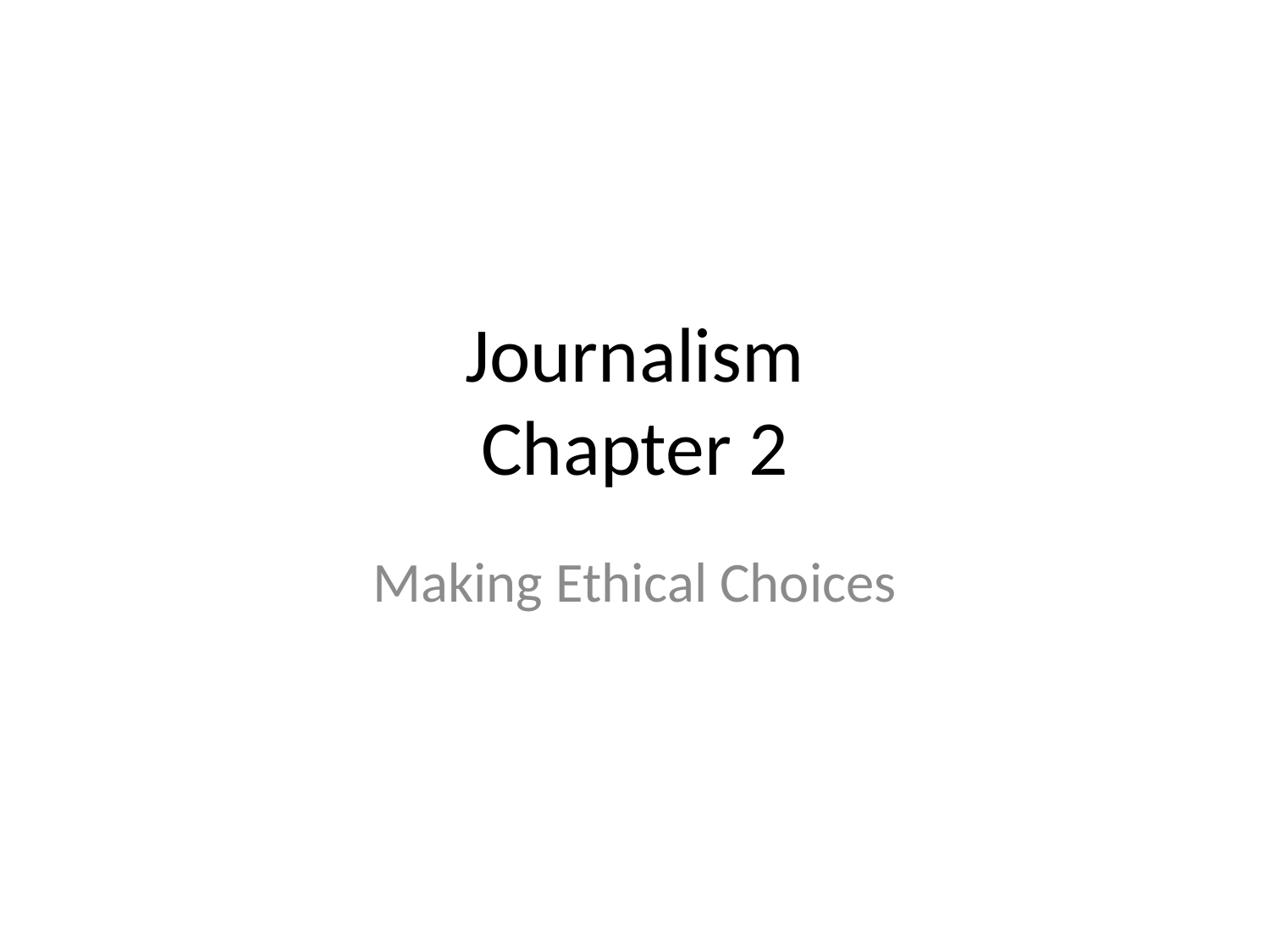

# Journalism Chapter 2
Making Ethical Choices